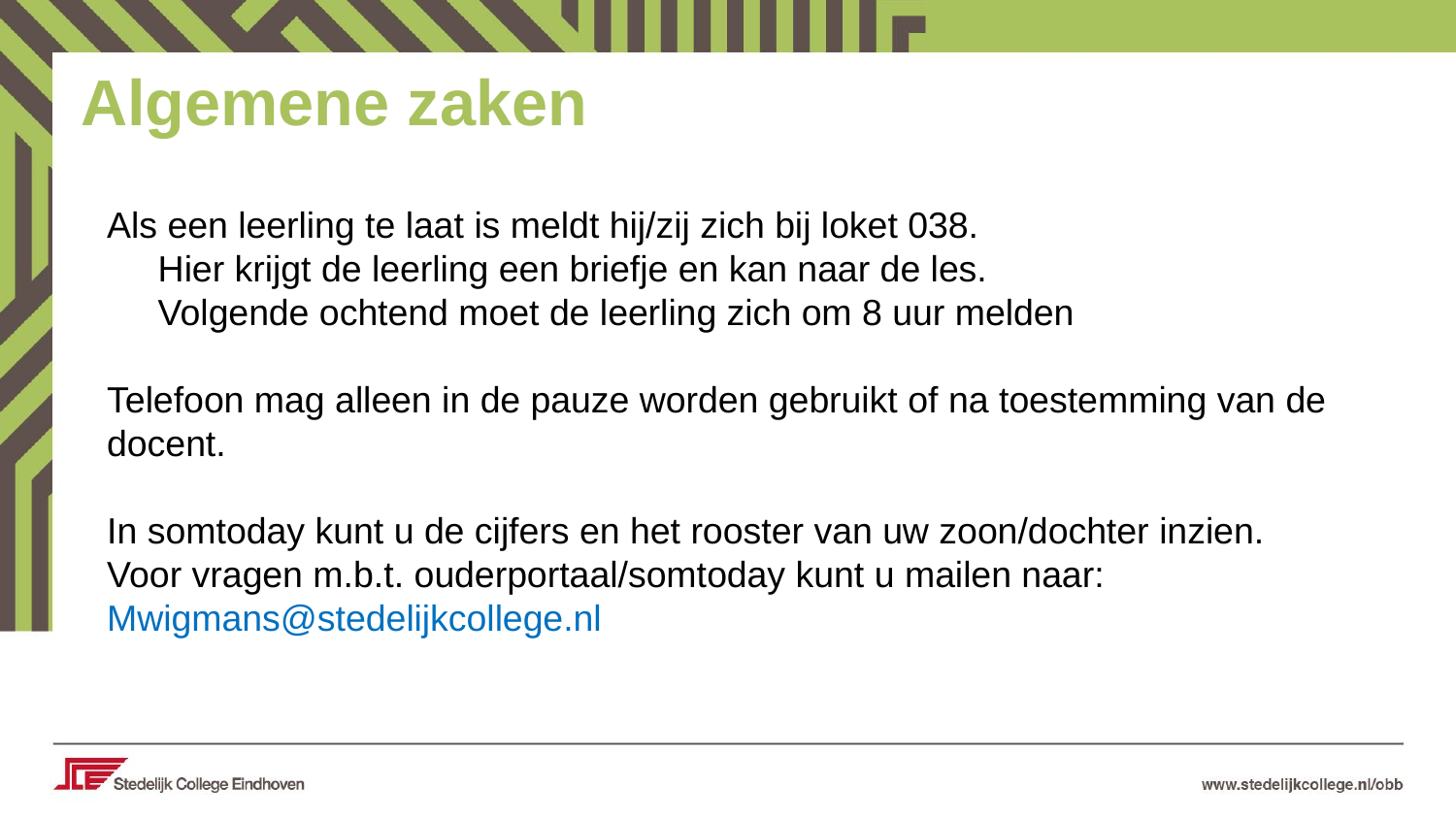

Algemene zaken

Als een leerling te laat is meldt hij/zij zich bij loket 038.
     Hier krijgt de leerling een briefje en kan naar de les.
     Volgende ochtend moet de leerling zich om 8 uur melden

Telefoon mag alleen in de pauze worden gebruikt of na toestemming van de  docent.

In somtoday kunt u de cijfers en het rooster van uw zoon/dochter inzien.
Voor vragen m.b.t. ouderportaal/somtoday kunt u mailen naar: Mwigmans@stedelijkcollege.nl